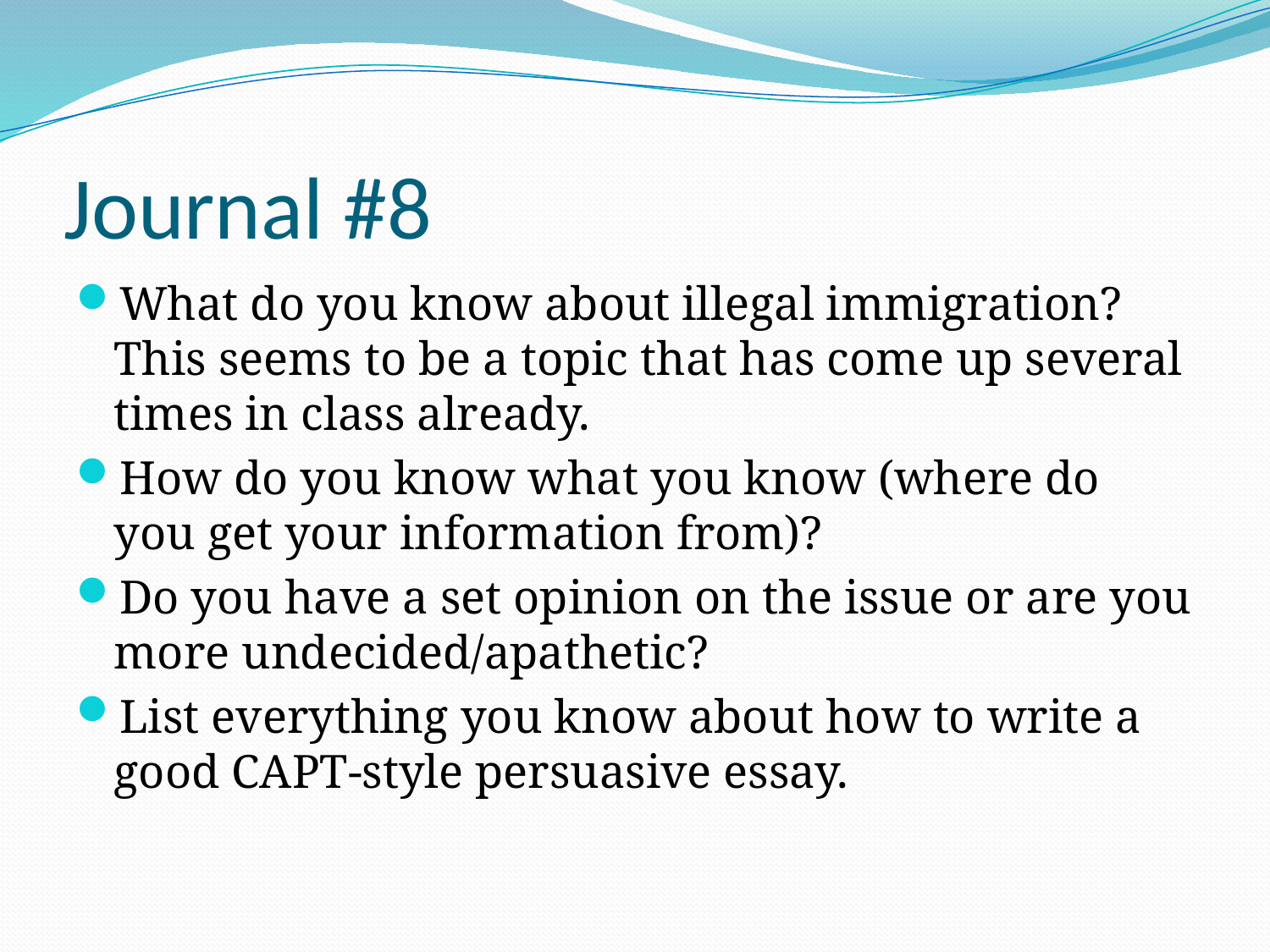

# Journal #8
What do you know about illegal immigration? This seems to be a topic that has come up several times in class already.
How do you know what you know (where do you get your information from)?
Do you have a set opinion on the issue or are you more undecided/apathetic?
List everything you know about how to write a good CAPT-style persuasive essay.